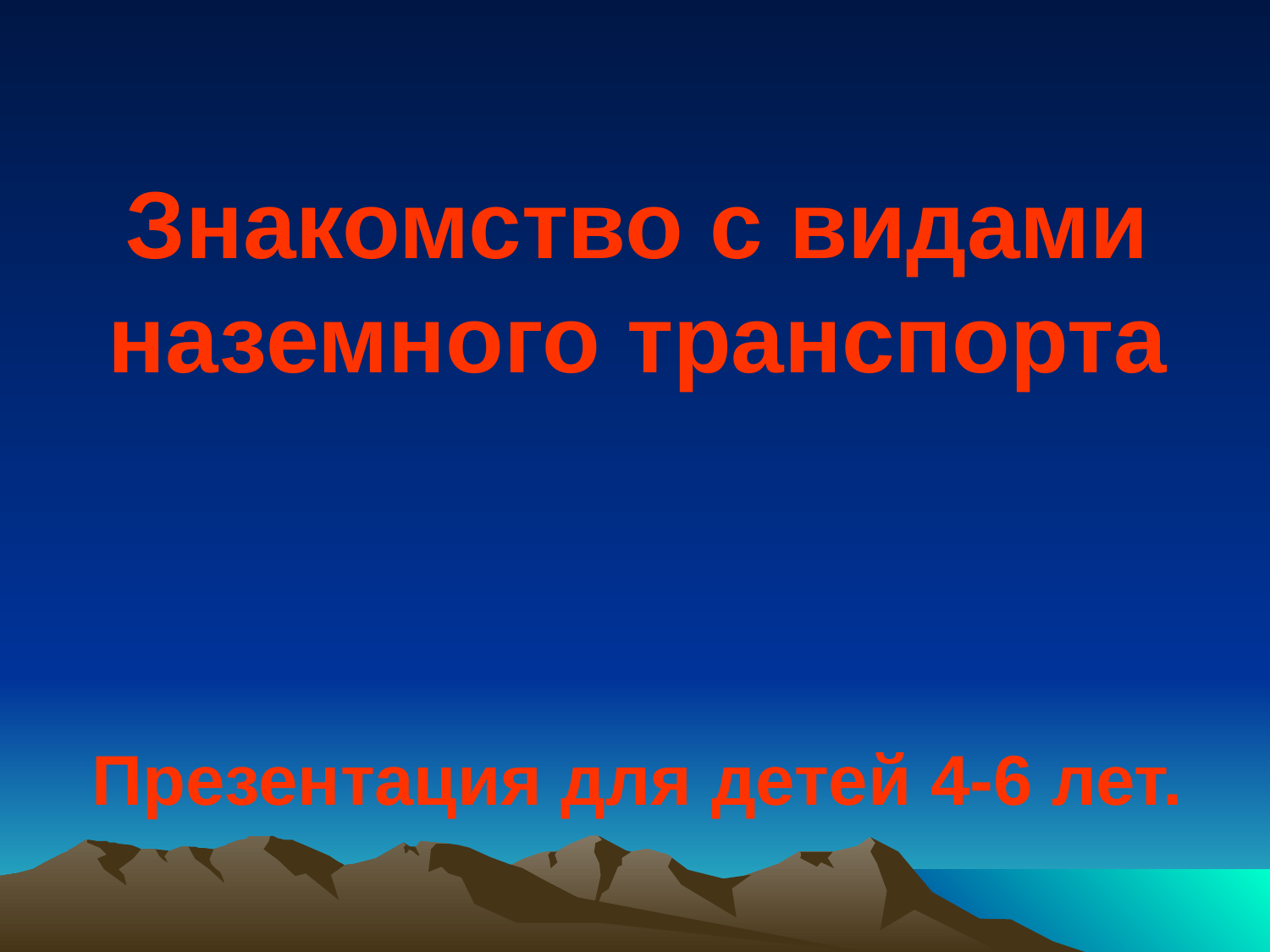

Знакомство с видами наземного транспорта
Презентация для детей 4-6 лет.